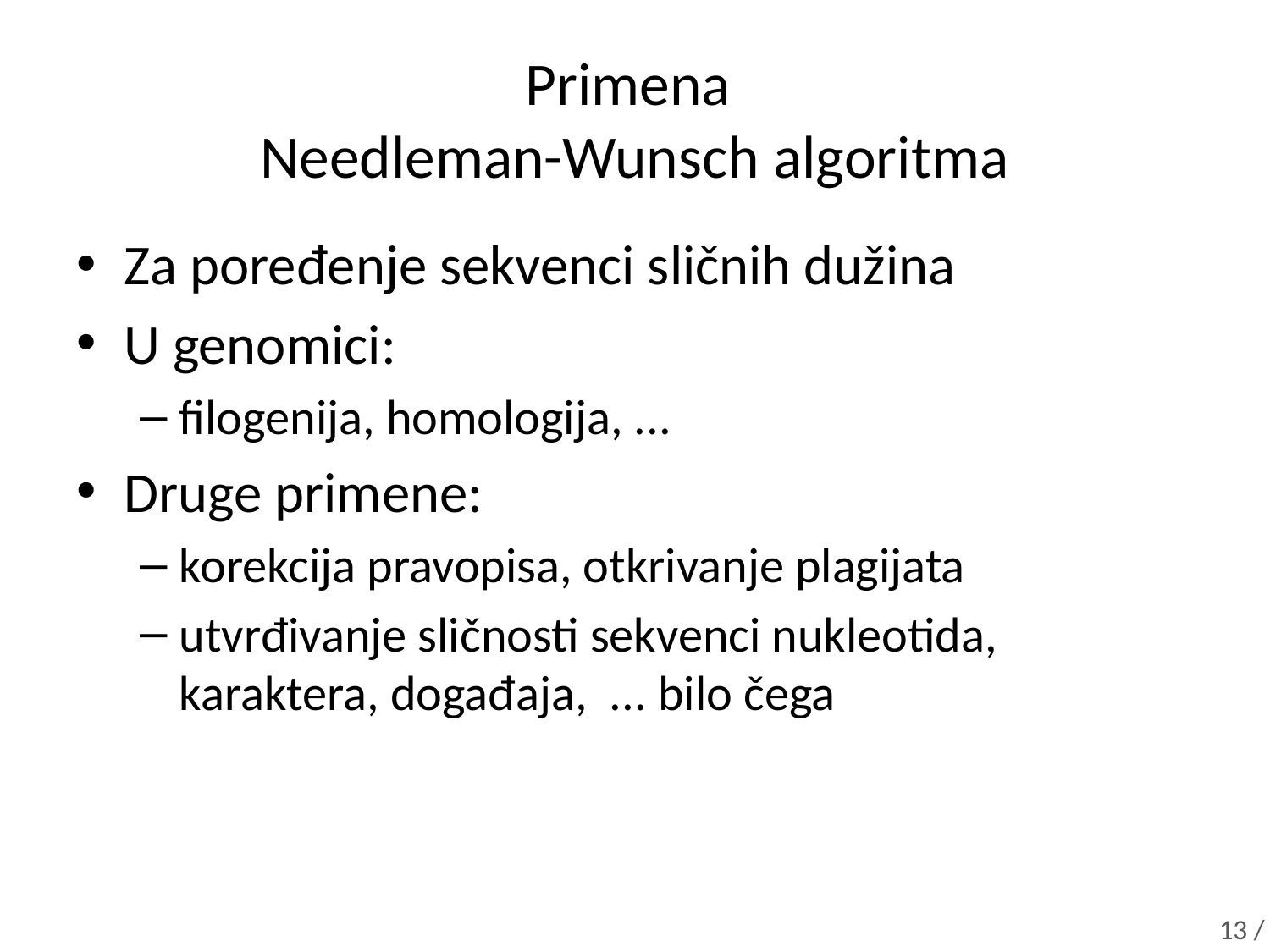

# Primena Needleman-Wunsch algoritma
Za poređenje sekvenci sličnih dužina
U genomici:
filogenija, homologija, ...
Druge primene:
korekcija pravopisa, otkrivanje plagijata
utvrđivanje sličnosti sekvenci nukleotida,
karaktera, događaja,  ... bilo čega